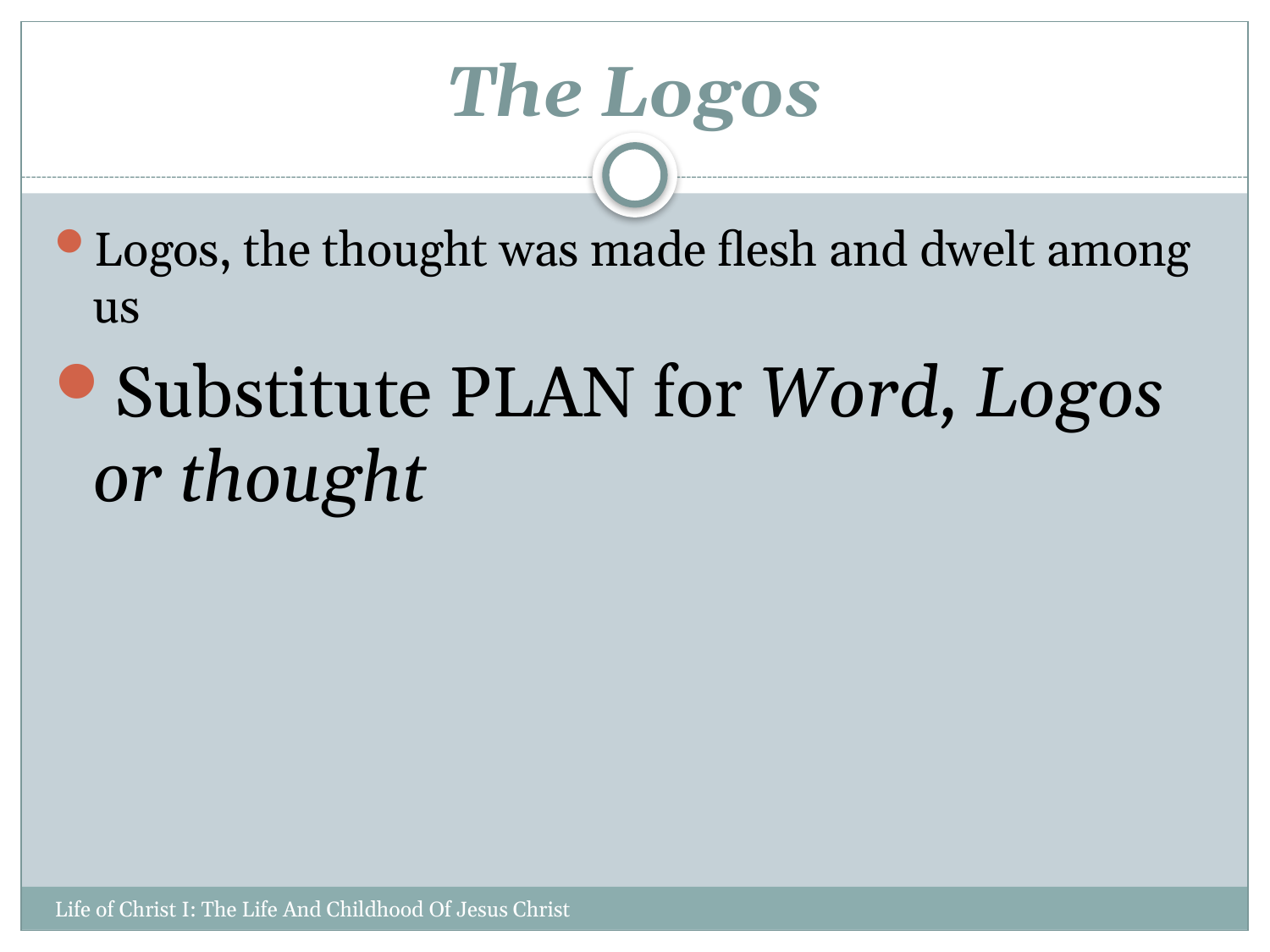

# The Logos
Logos, the thought was made flesh and dwelt among us
Substitute PLAN for Word, Logos  or thought
Life of Christ I: The Life And Childhood Of Jesus Christ